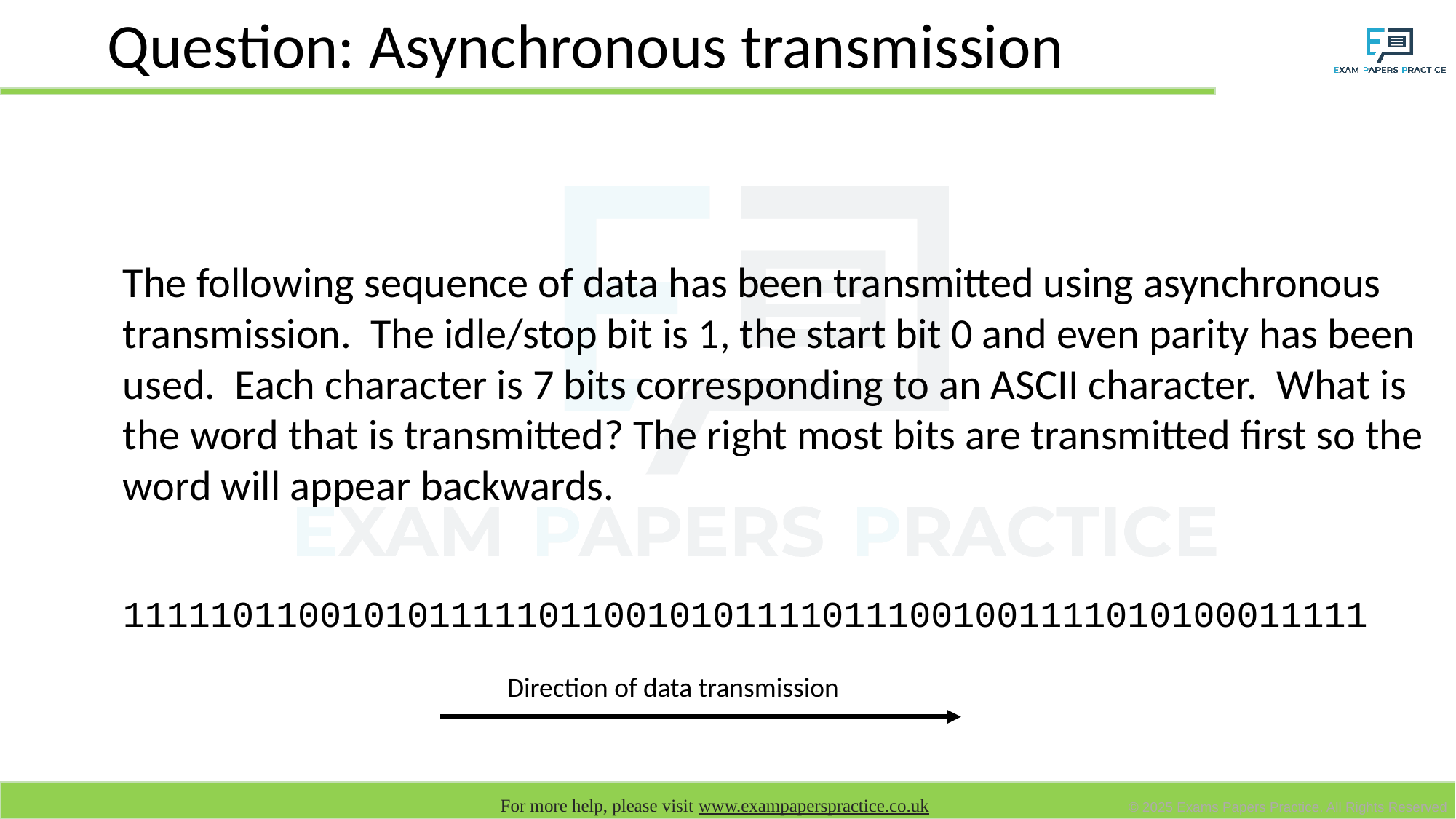

# Question: Asynchronous transmission
The following sequence of data has been transmitted using asynchronous transmission.  The idle/stop bit is 1, the start bit 0 and even parity has been used.  Each character is 7 bits corresponding to an ASCII character.  What is the word that is transmitted? The right most bits are transmitted first so the word will appear backwards.

111110110010101111101100101011110111001001111010100011111

Direction of data transmission